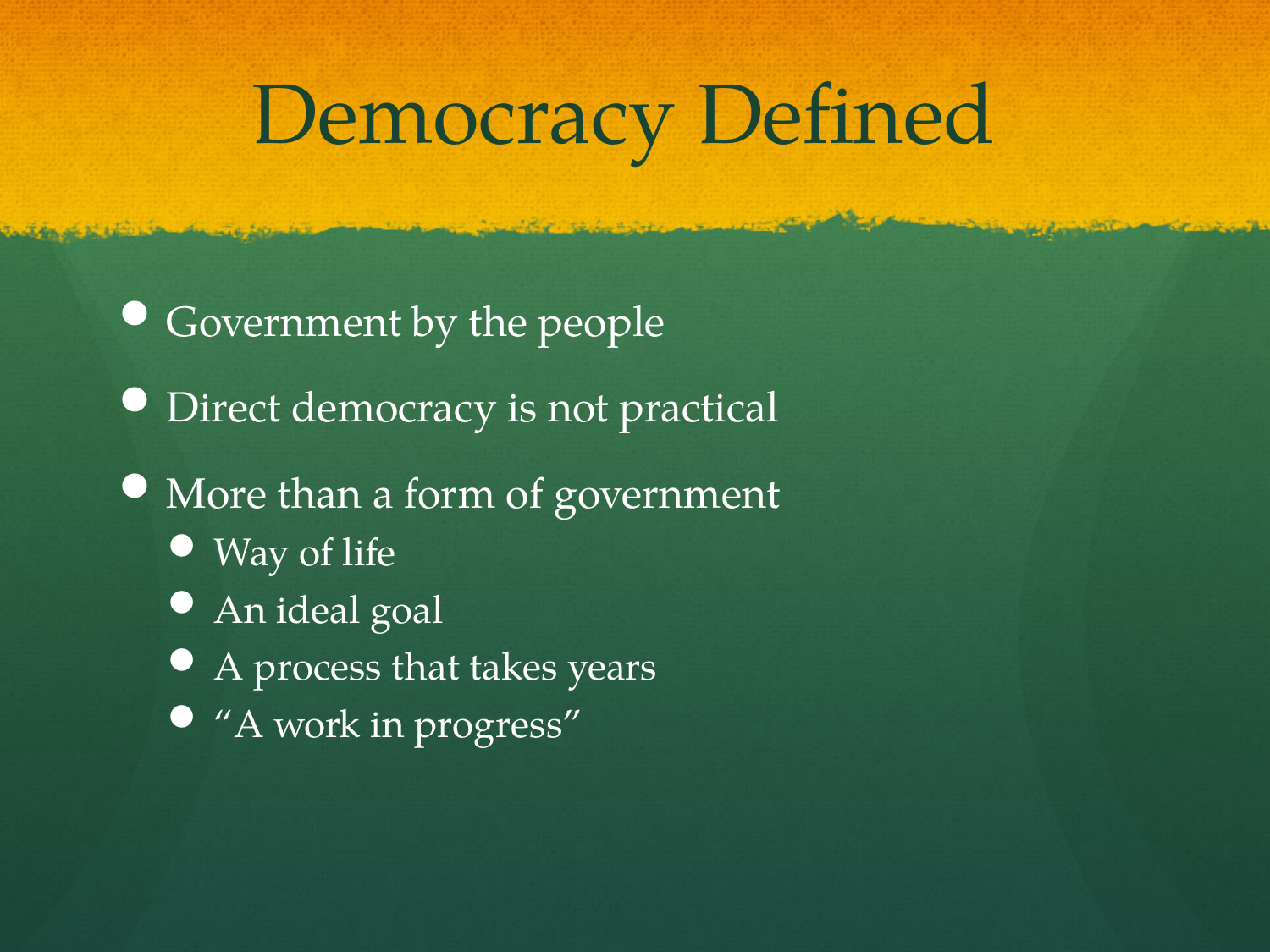

# Democracy Defined
Government by the people
Direct democracy is not practical
More than a form of government
Way of life
An ideal goal
A process that takes years
“A work in progress”